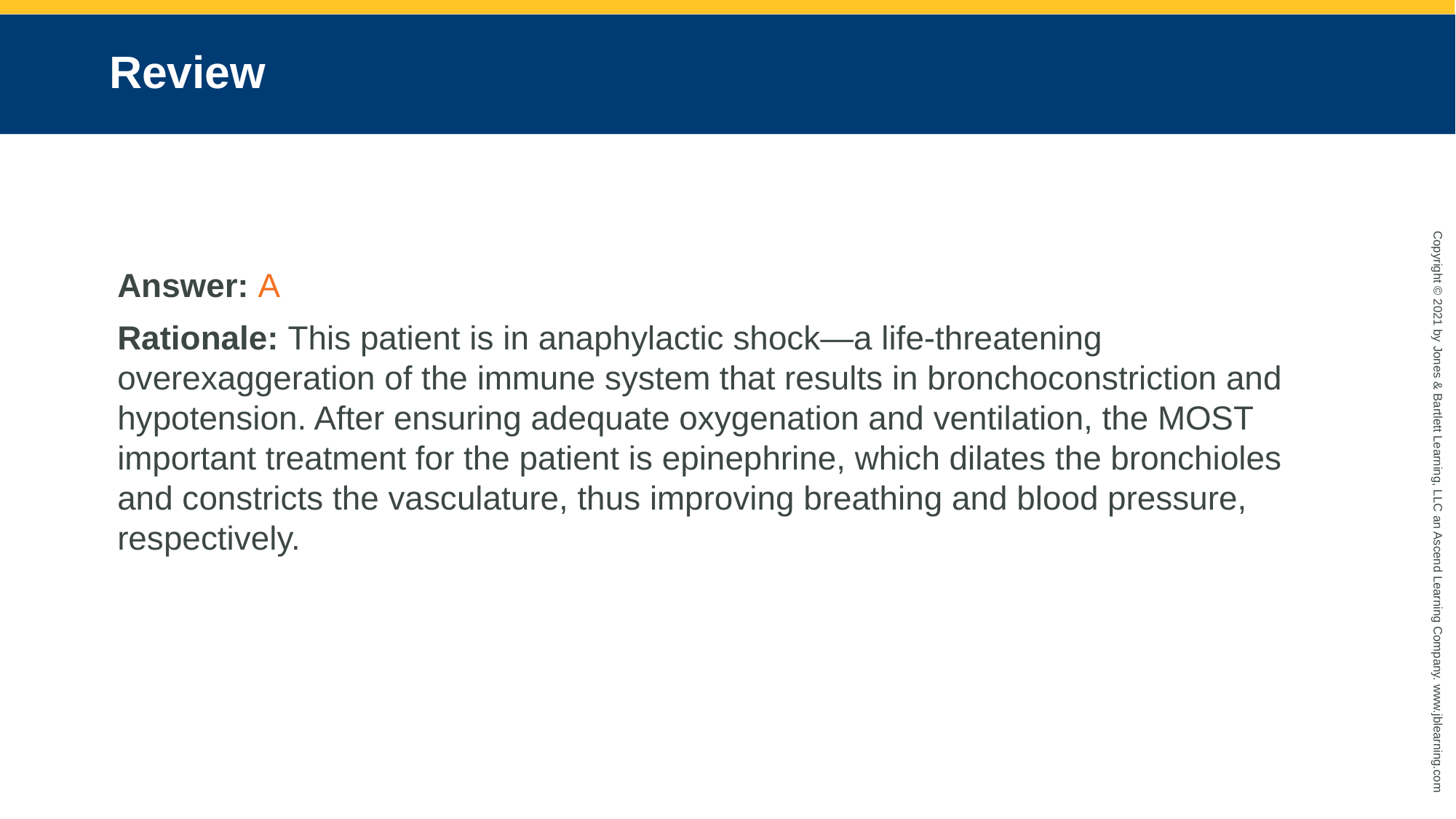

# Review
Answer: A
Rationale: This patient is in anaphylactic shock—a life-threatening overexaggeration of the immune system that results in bronchoconstriction and hypotension. After ensuring adequate oxygenation and ventilation, the MOST important treatment for the patient is epinephrine, which dilates the bronchioles and constricts the vasculature, thus improving breathing and blood pressure, respectively.